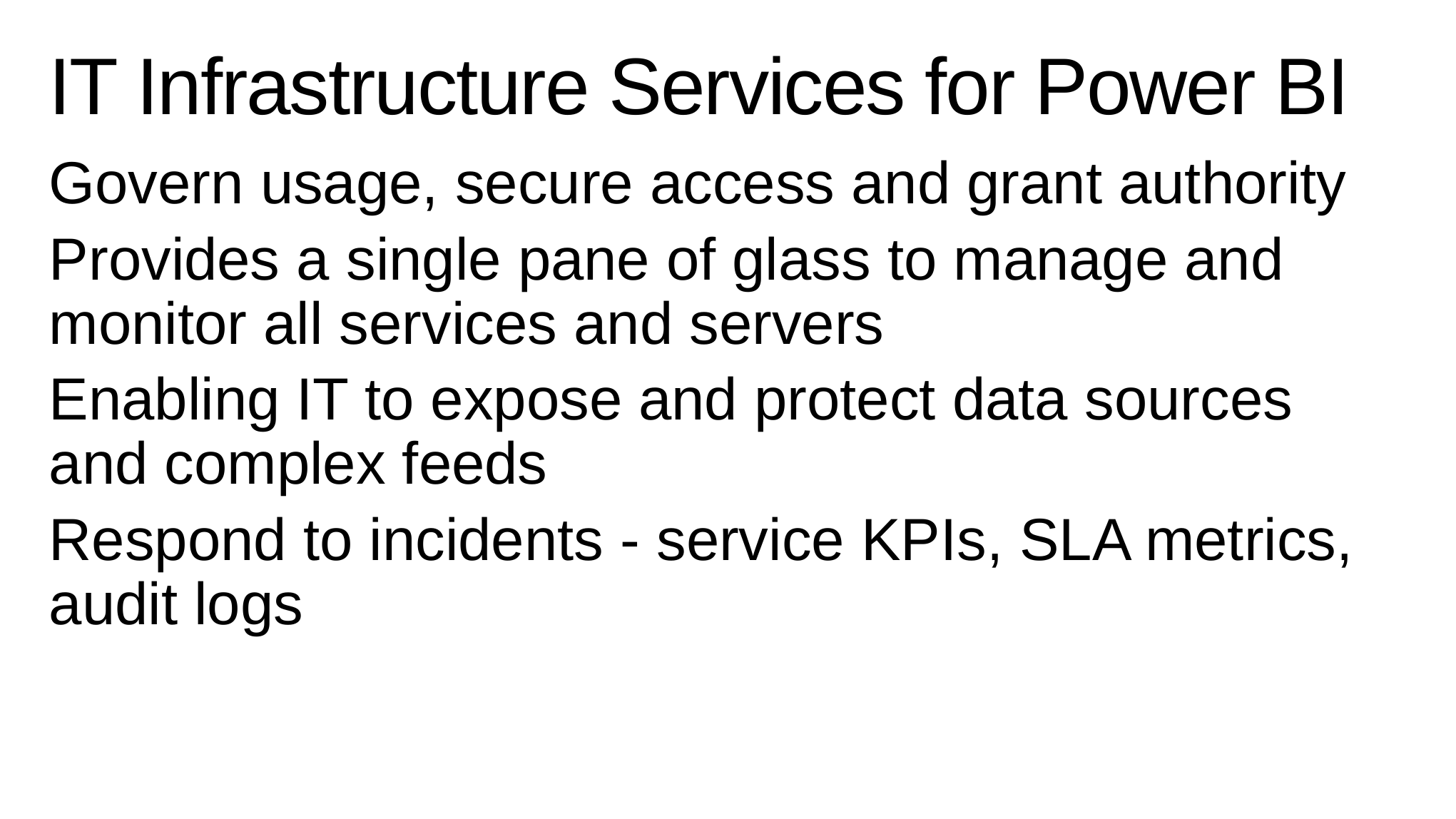

# IT Infrastructure Services for Power BI
Govern usage, secure access and grant authority
Provides a single pane of glass to manage and monitor all services and servers
Enabling IT to expose and protect data sources and complex feeds
Respond to incidents - service KPIs, SLA metrics, audit logs